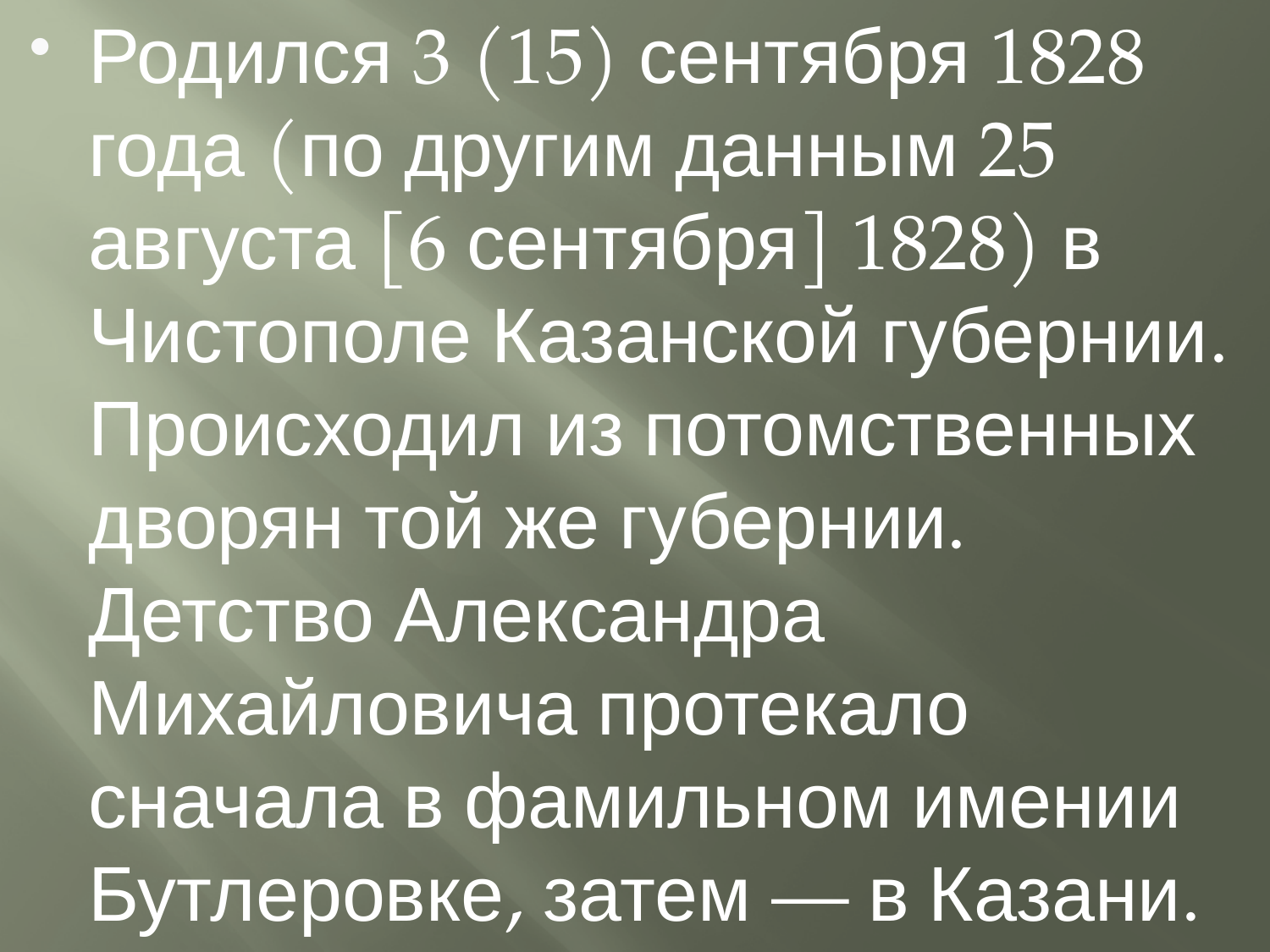

Родился 3 (15) сентября 1828 года (по другим данным 25 августа [6 сентября] 1828) в Чистополе Казанской губернии. Происходил из потомственных дворян той же губернии. Детство Александра Михайловича протекало сначала в фамильном имении Бутлеровке, затем — в Казани.